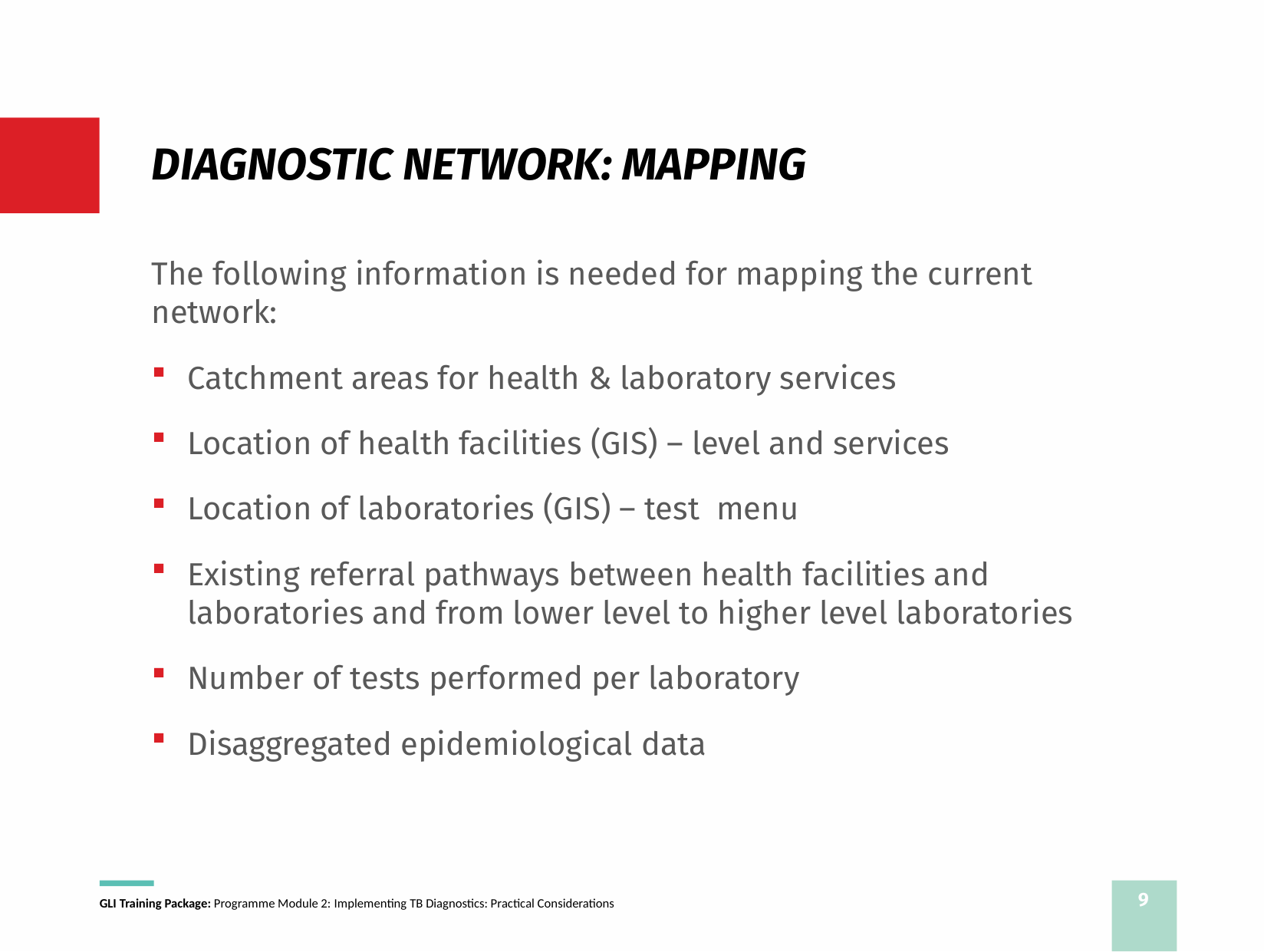

# DIAGNOSTIC NETWORK: MAPPING
The following information is needed for mapping the current network:
Catchment areas for health & laboratory services
Location of health facilities (GIS) – level and services
Location of laboratories (GIS) – test  menu
Existing referral pathways between health facilities and laboratories and from lower level to higher level laboratories
Number of tests performed per laboratory
Disaggregated epidemiological data